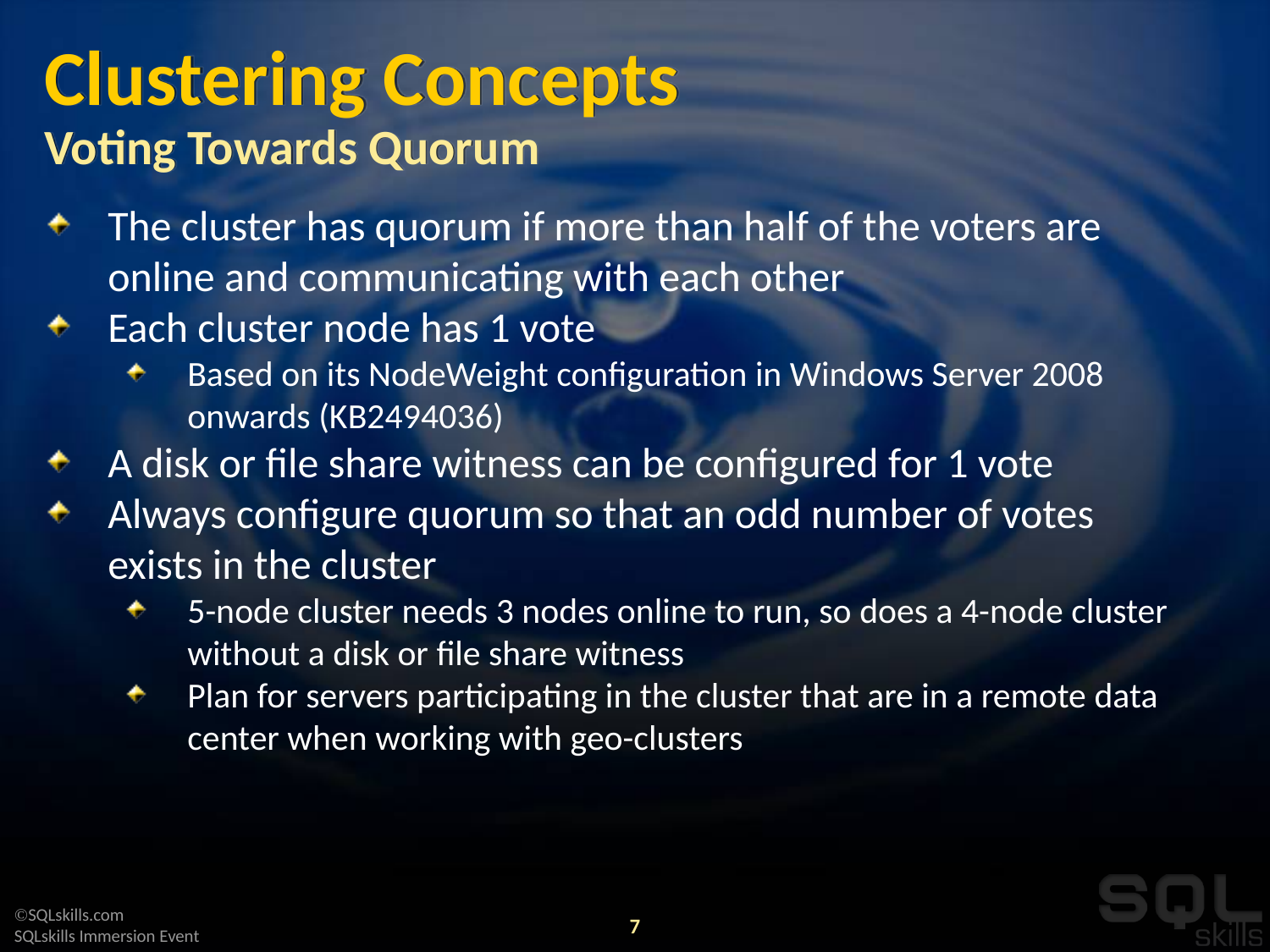

# Clustering Concepts Voting Towards Quorum
The cluster has quorum if more than half of the voters are online and communicating with each other
Each cluster node has 1 vote
Based on its NodeWeight configuration in Windows Server 2008 onwards (KB2494036)
A disk or file share witness can be configured for 1 vote
Always configure quorum so that an odd number of votes exists in the cluster
5-node cluster needs 3 nodes online to run, so does a 4-node cluster without a disk or file share witness
Plan for servers participating in the cluster that are in a remote data center when working with geo-clusters
7